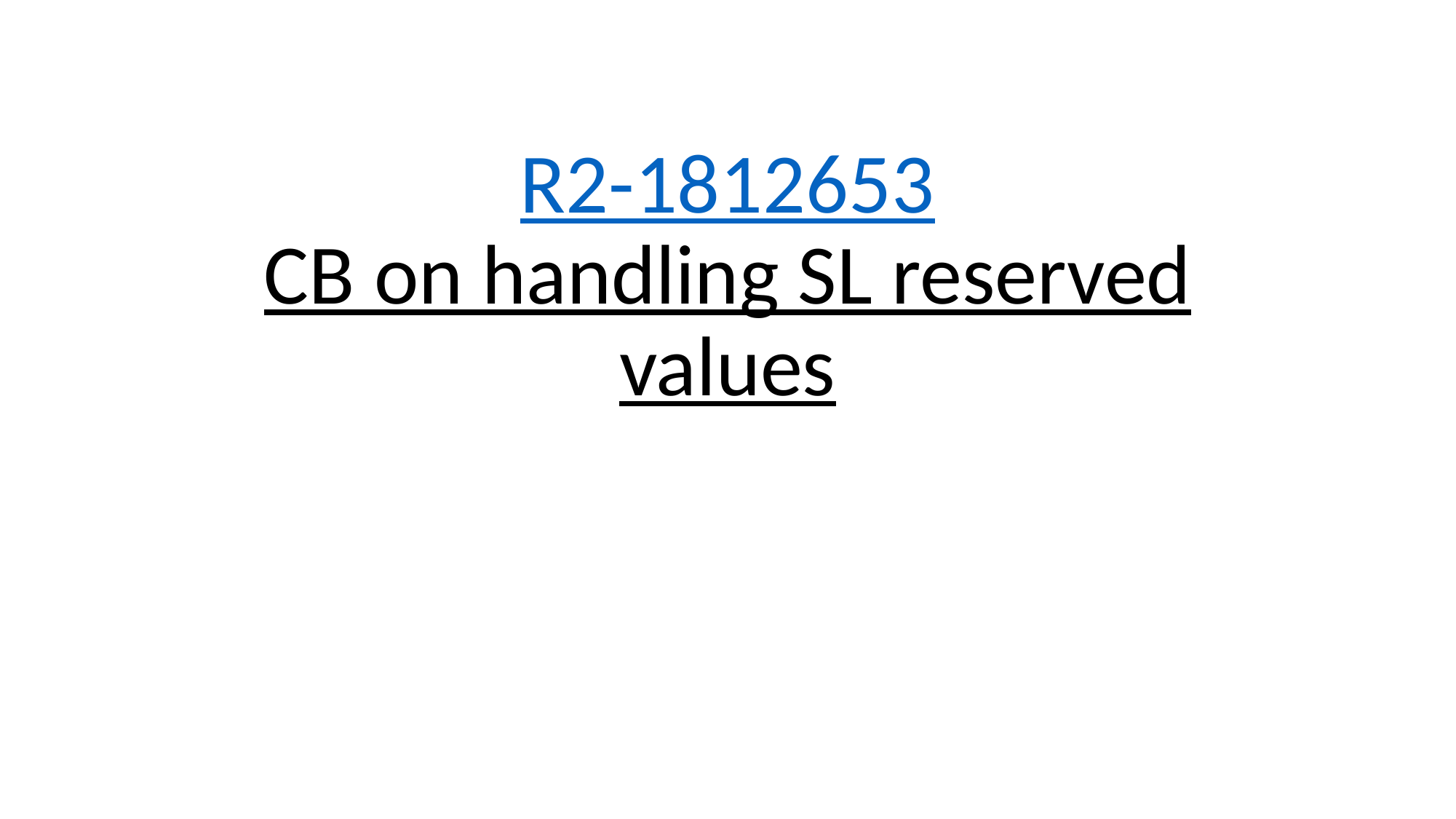

# R2-1812653 CB on handling SL reserved values